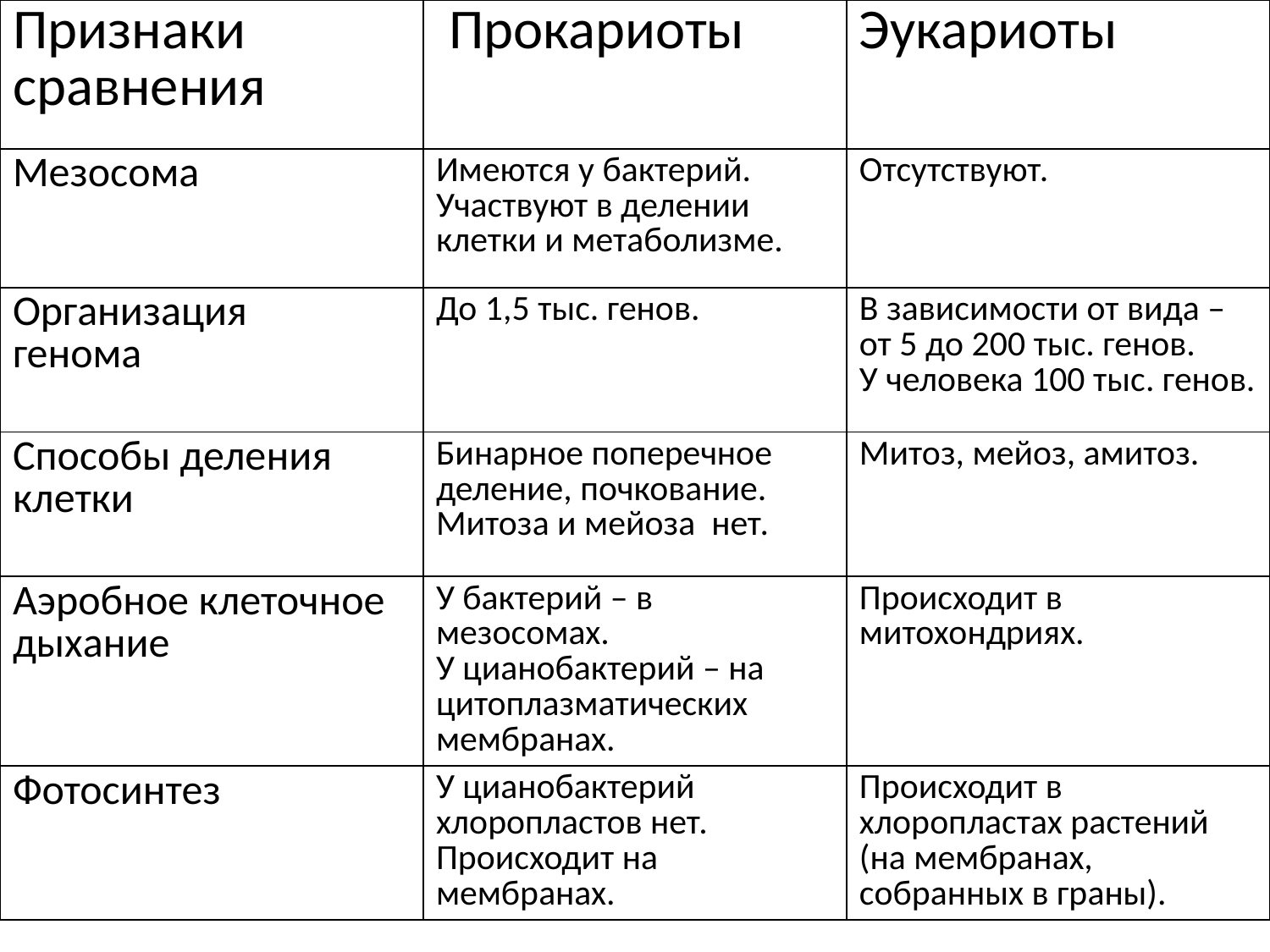

| Признаки сравнения | Прокариоты | Эукариоты |
| --- | --- | --- |
| Мезосома | Имеются у бактерий. Участвуют в делении клетки и метаболизме. | Отсутствуют. |
| Организация генома | До 1,5 тыс. генов. | В зависимости от вида – от 5 до 200 тыс. генов. У человека 100 тыс. генов. |
| Способы деления клетки | Бинарное поперечное деление, почкование. Митоза и мейоза нет. | Митоз, мейоз, амитоз. |
| Аэробное клеточное дыхание | У бактерий – в мезосомах. У цианобактерий – на цитоплазматических мембранах. | Происходит в митохондриях. |
| Фотосинтез | У цианобактерий хлоропластов нет. Происходит на мембранах. | Происходит в хлоропластах растений (на мембранах, собранных в граны). |